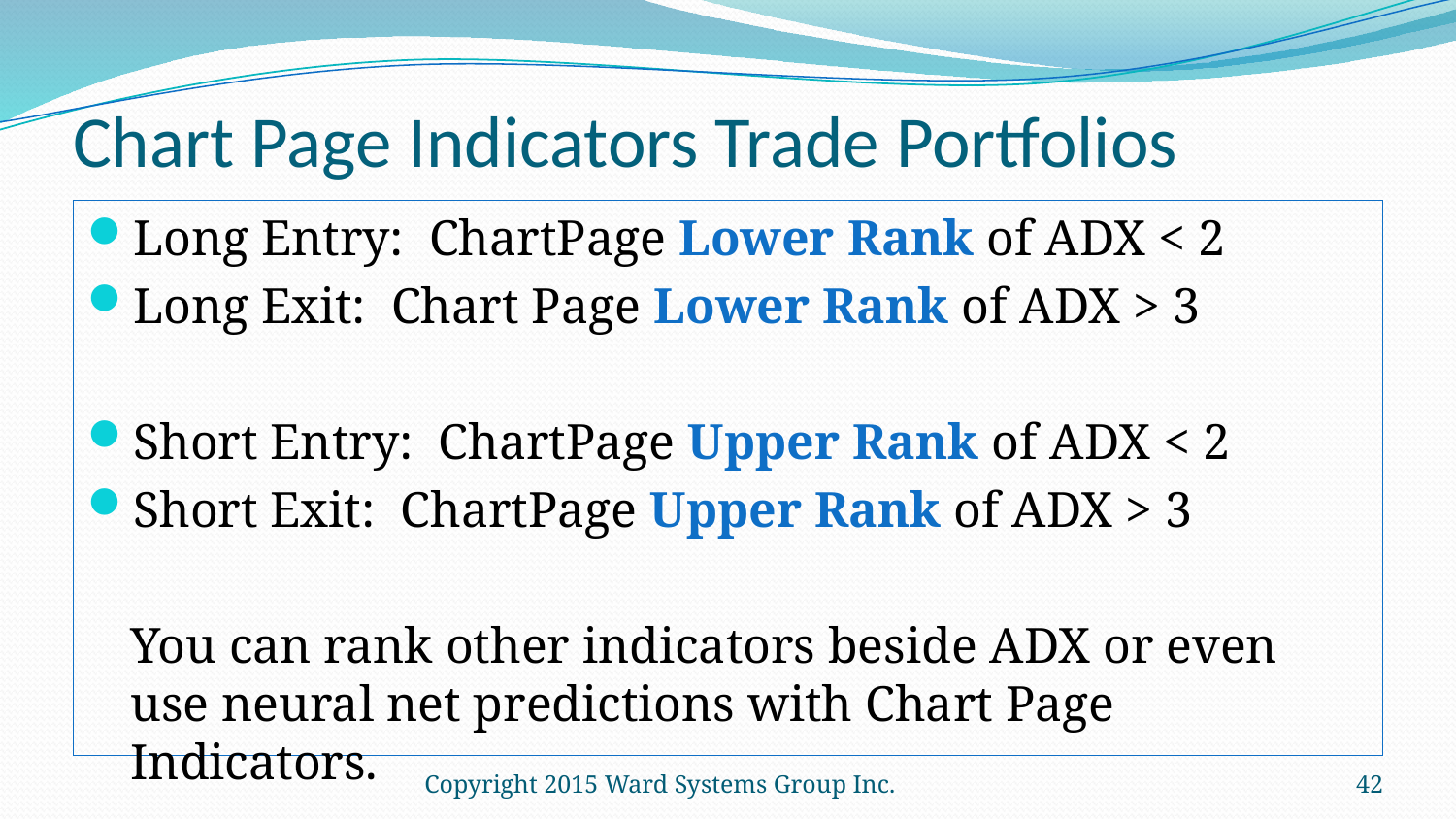

# Chart Page Indicators Trade Portfolios
Long Entry:  ChartPage Lower Rank of ADX < 2
Long Exit:  Chart Page Lower Rank of ADX > 3

Short Entry:  ChartPage Upper Rank of ADX < 2
Short Exit:  ChartPage Upper Rank of ADX > 3

You can rank other indicators beside ADX or even use neural net predictions with Chart Page Indicators.

Copyright 2015 Ward Systems Group Inc.
42